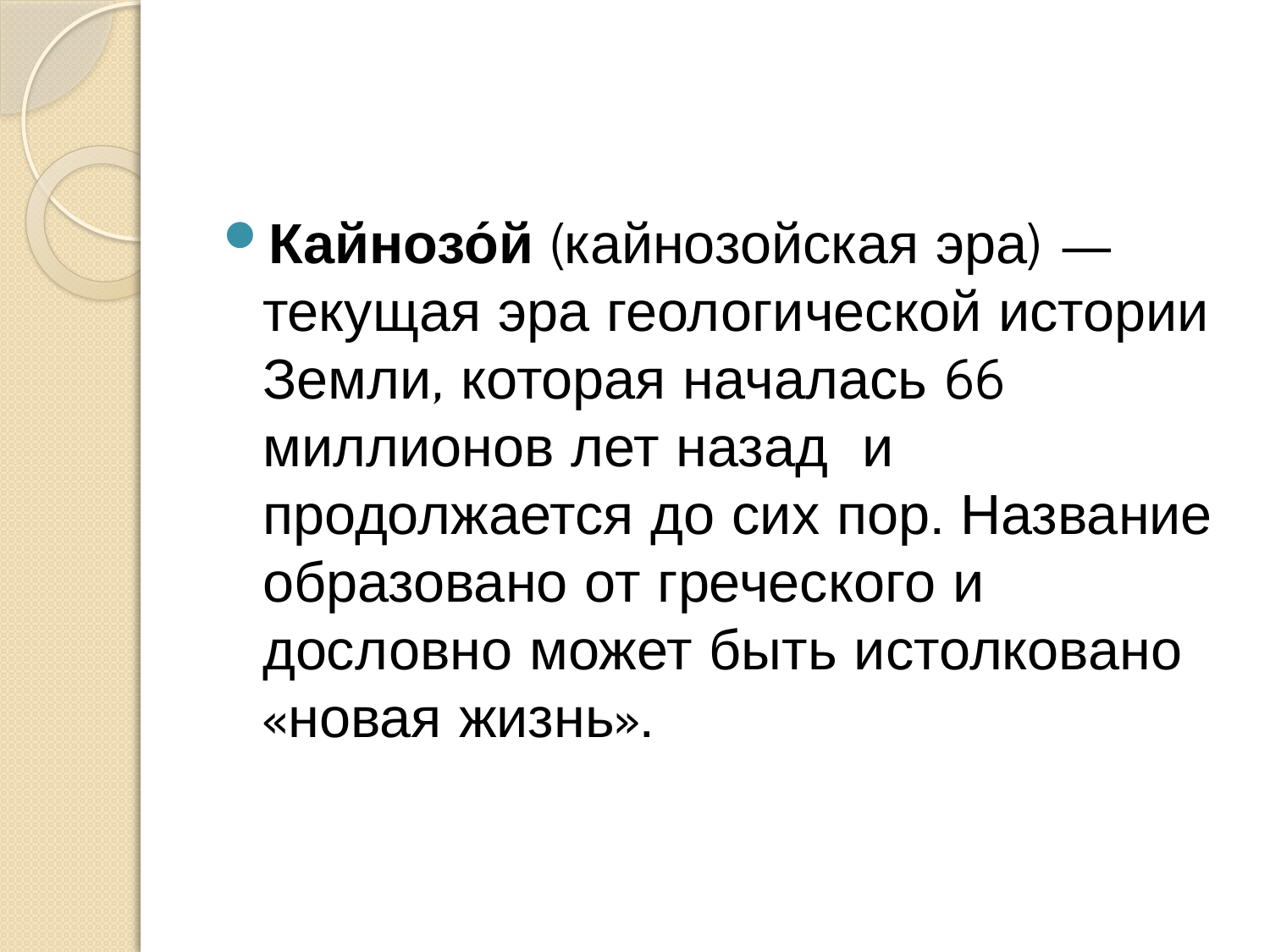

#
Кайнозо́й (кайнозойская эра) — текущая эра геологической истории Земли, которая началась 66 миллионов лет назад  и продолжается до сих пор. Название образовано от греческого и дословно может быть истолковано «новая жизнь».